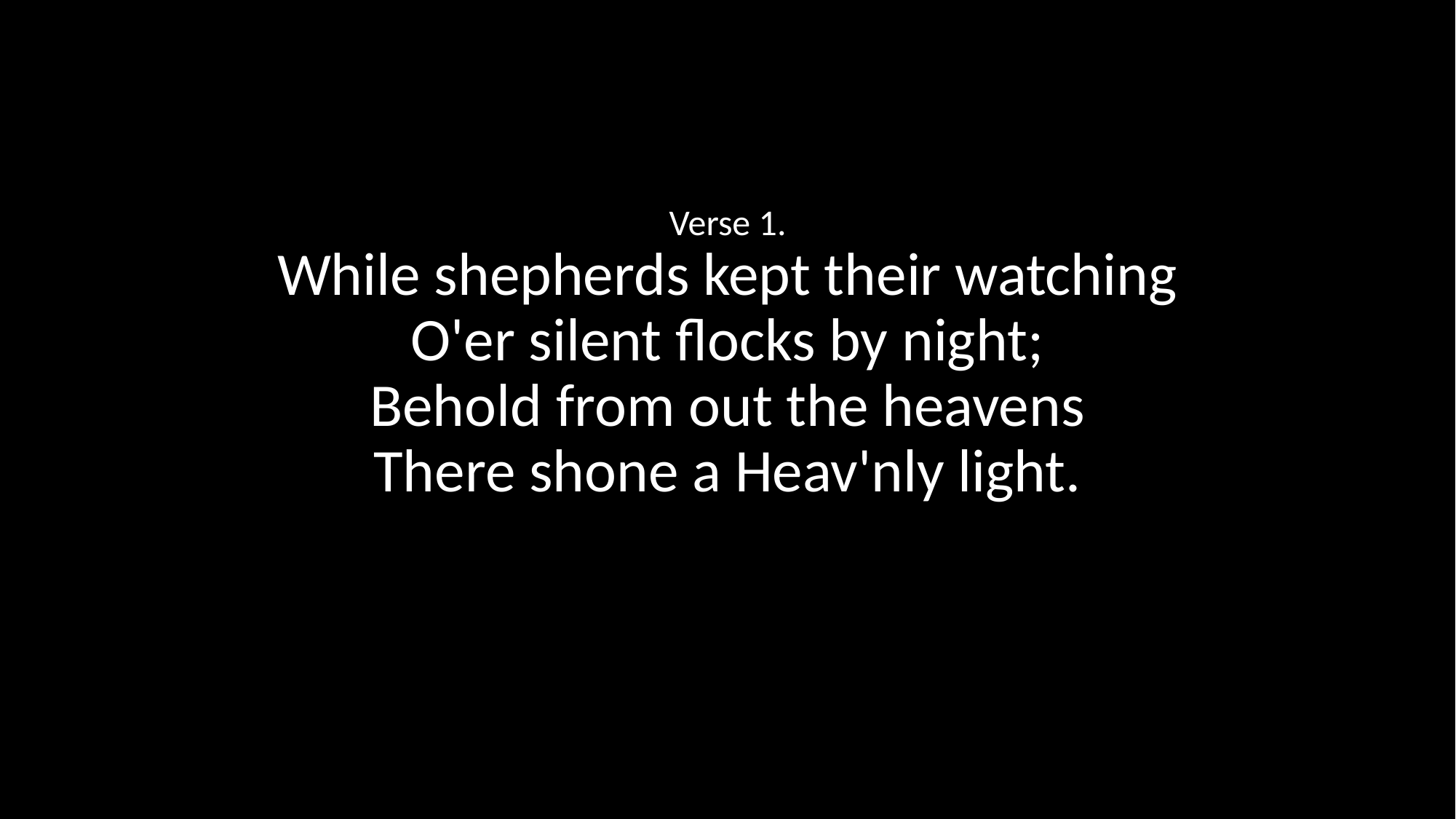

Verse 1.
While shepherds kept their watching
O'er silent flocks by night;
Behold from out the heavens
There shone a Heav'nly light.